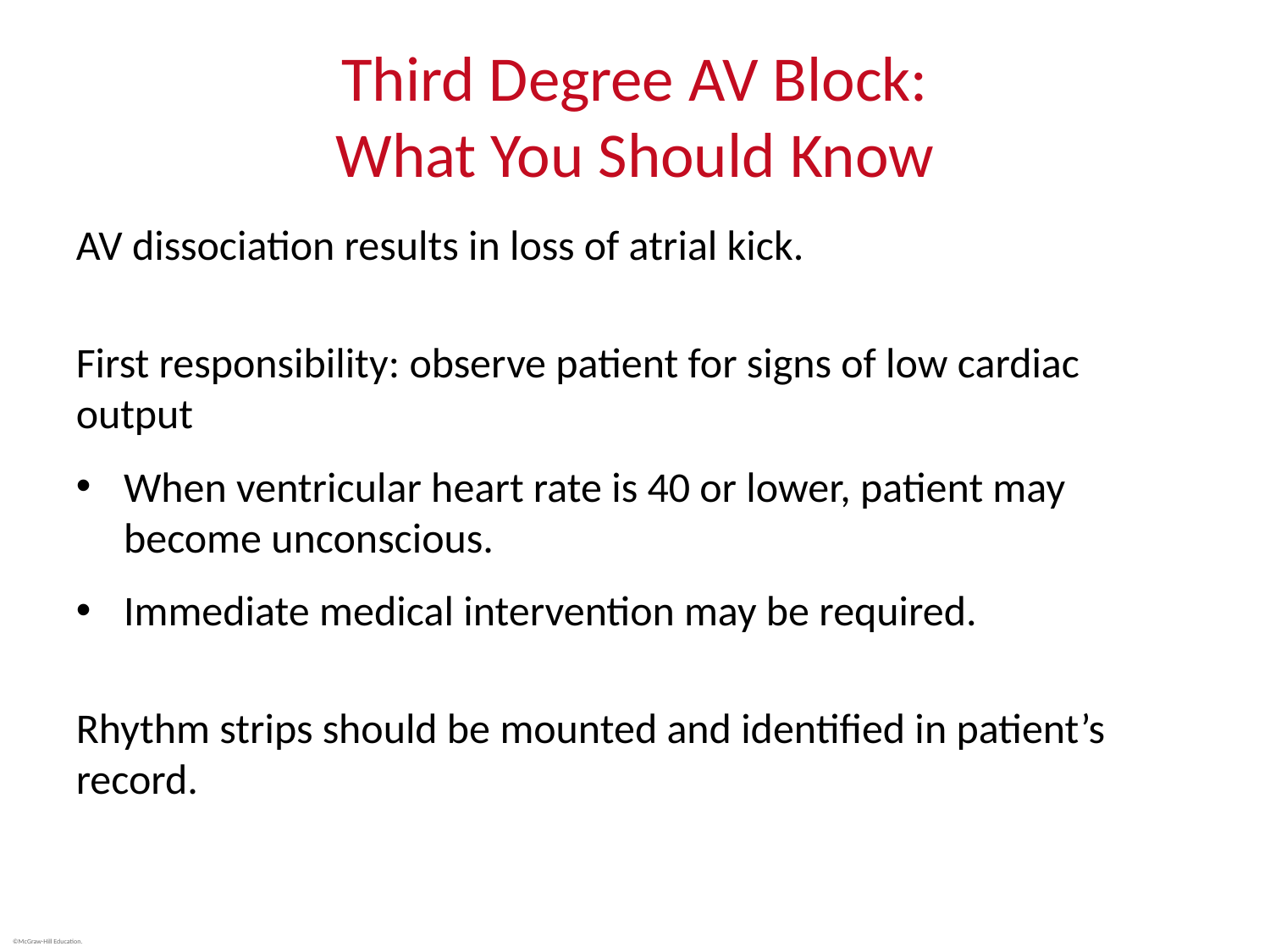

# Third Degree AV Block: What You Should Know
AV dissociation results in loss of atrial kick.
First responsibility: observe patient for signs of low cardiac output
When ventricular heart rate is 40 or lower, patient may become unconscious.
Immediate medical intervention may be required.
Rhythm strips should be mounted and identified in patient’s record.